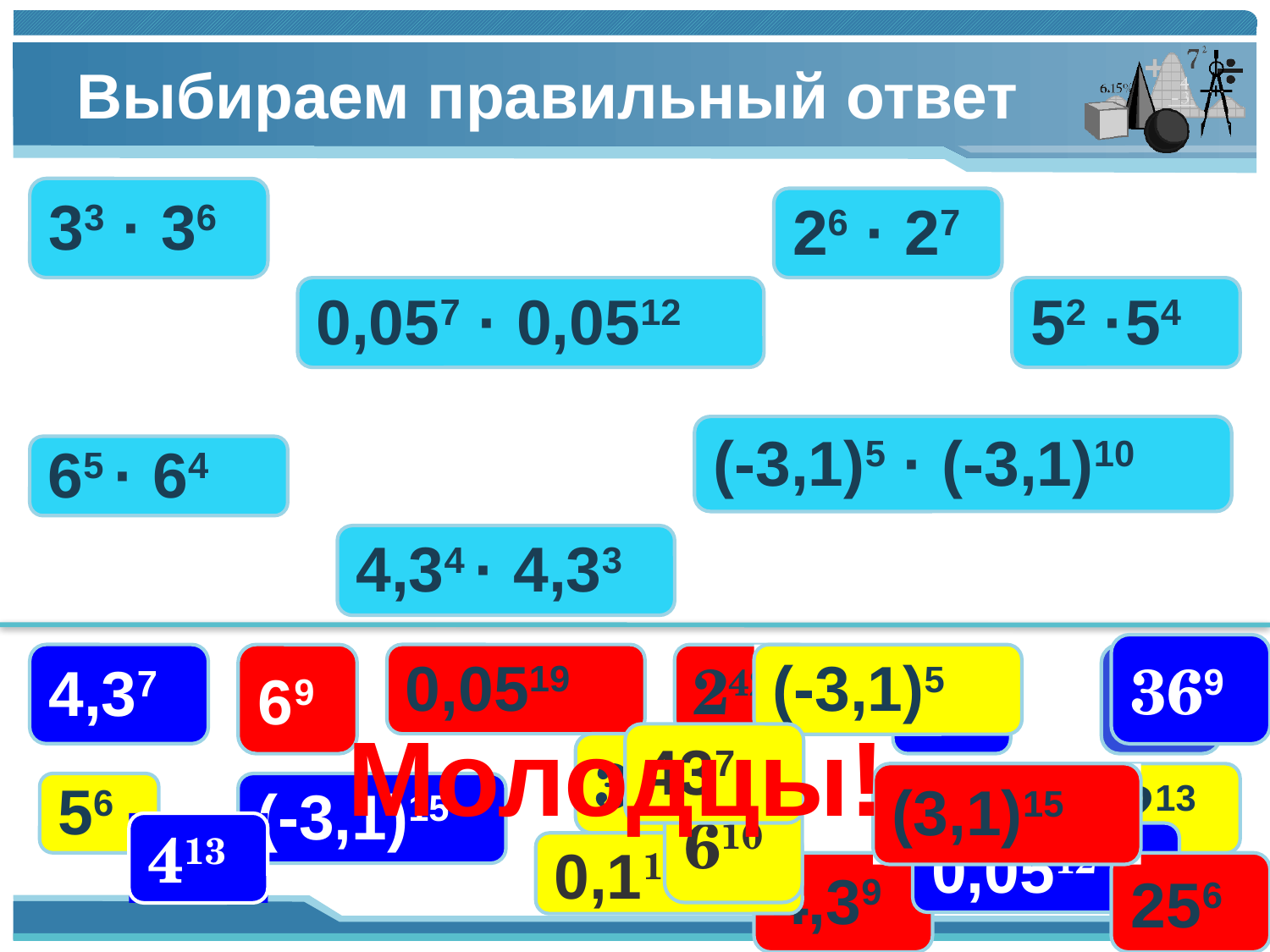

# Выбираем правильный ответ
33 · 36
26 · 27
0,057 · 0,0512
52 ·54
(-3,1)5 · (-3,1)10

4,34 · 4,33
369
4,37
69
0,0519
242
(-3,1)5
39
58
Молодцы!

(3,1)15

56
(-3,1)15

413
0,0512

4,39
256